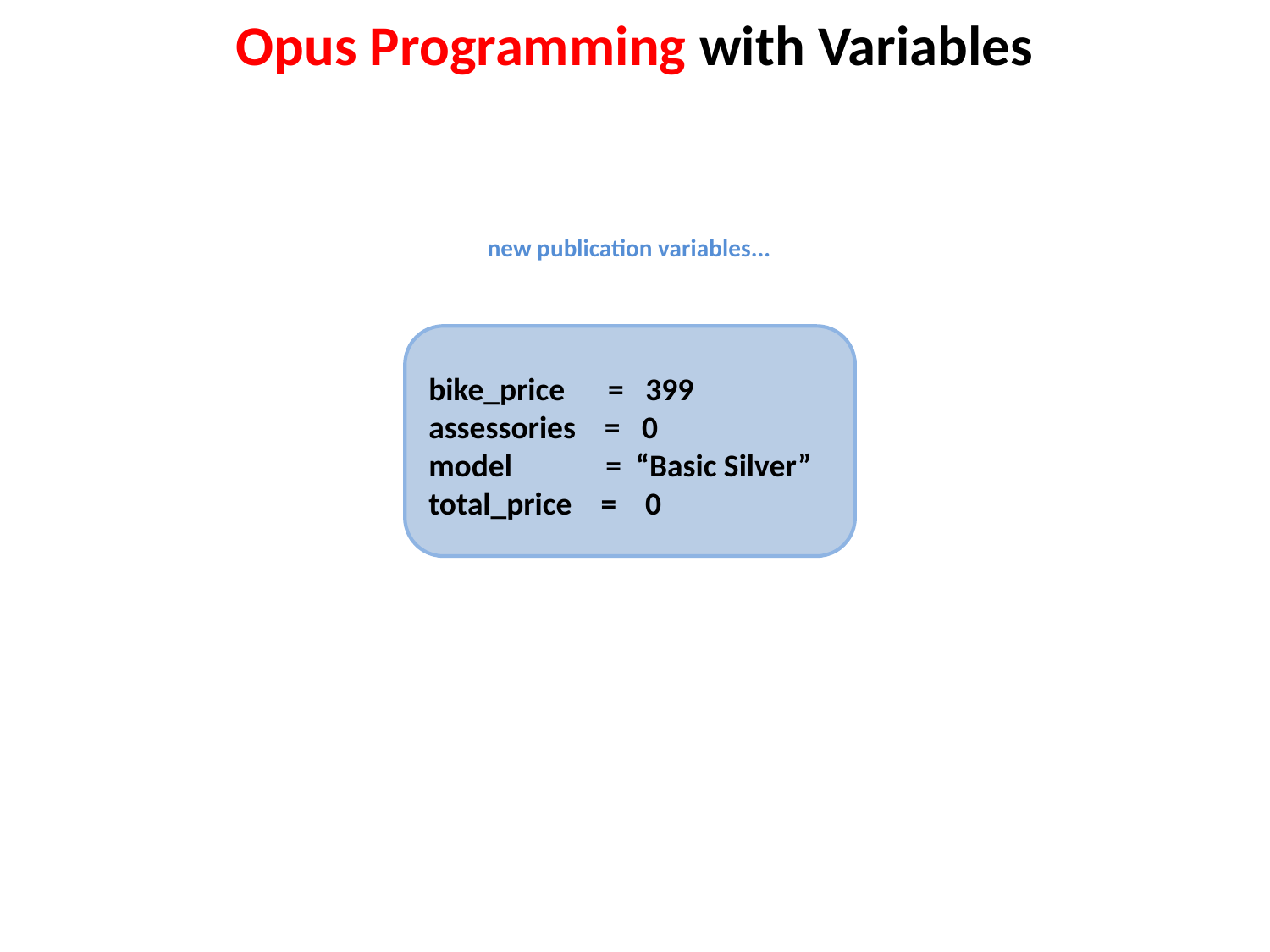

# Opus Programming with Variables
new publication variables...

bike_price      =   399
assessories    =   0
model             =  “Basic Silver”
total_price    =    0